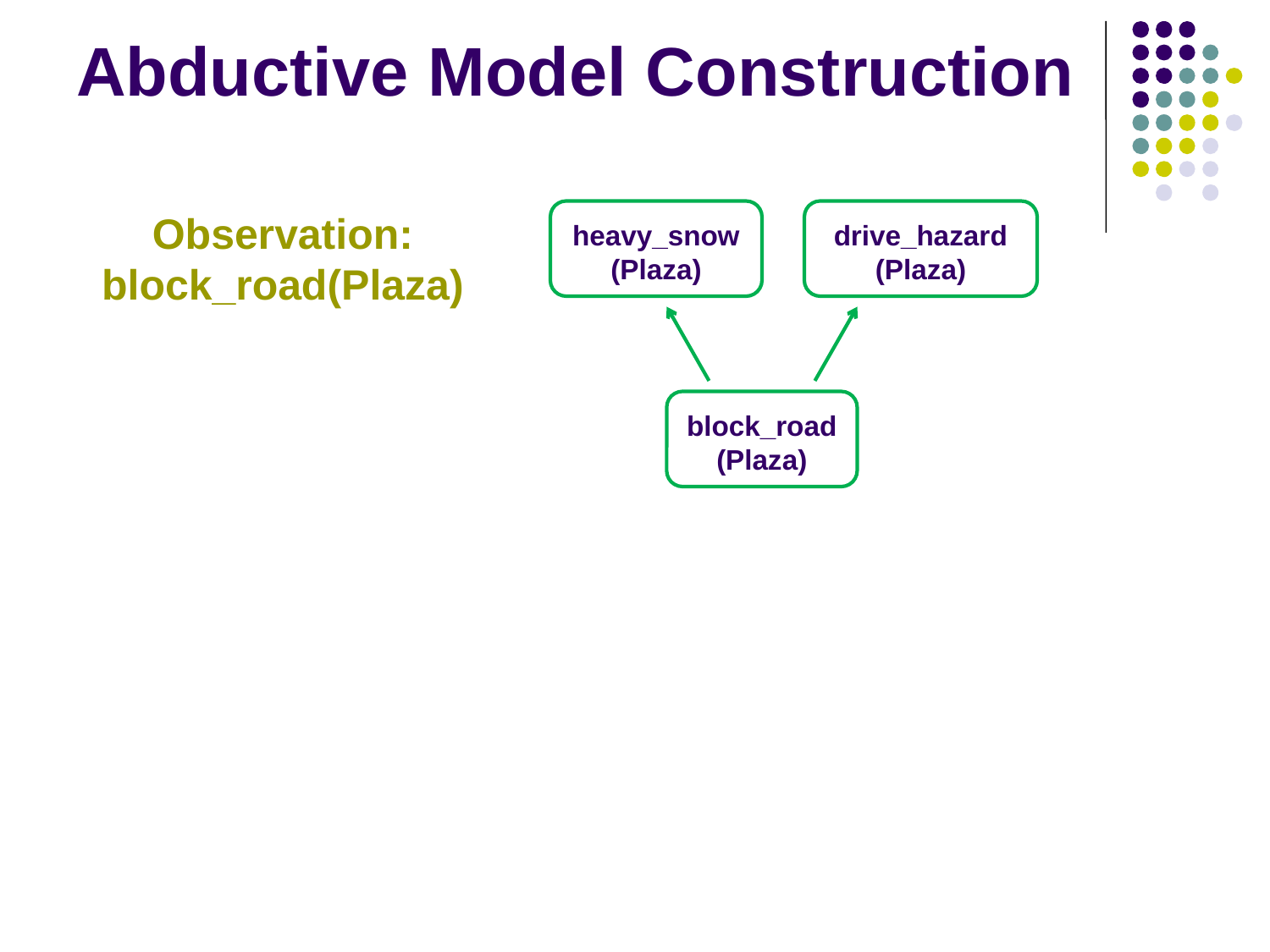

# Abductive Model Construction
Observation:
block_road(Plaza)
heavy_snow
(Plaza)
drive_hazard
(Plaza)
block_road
(Plaza)